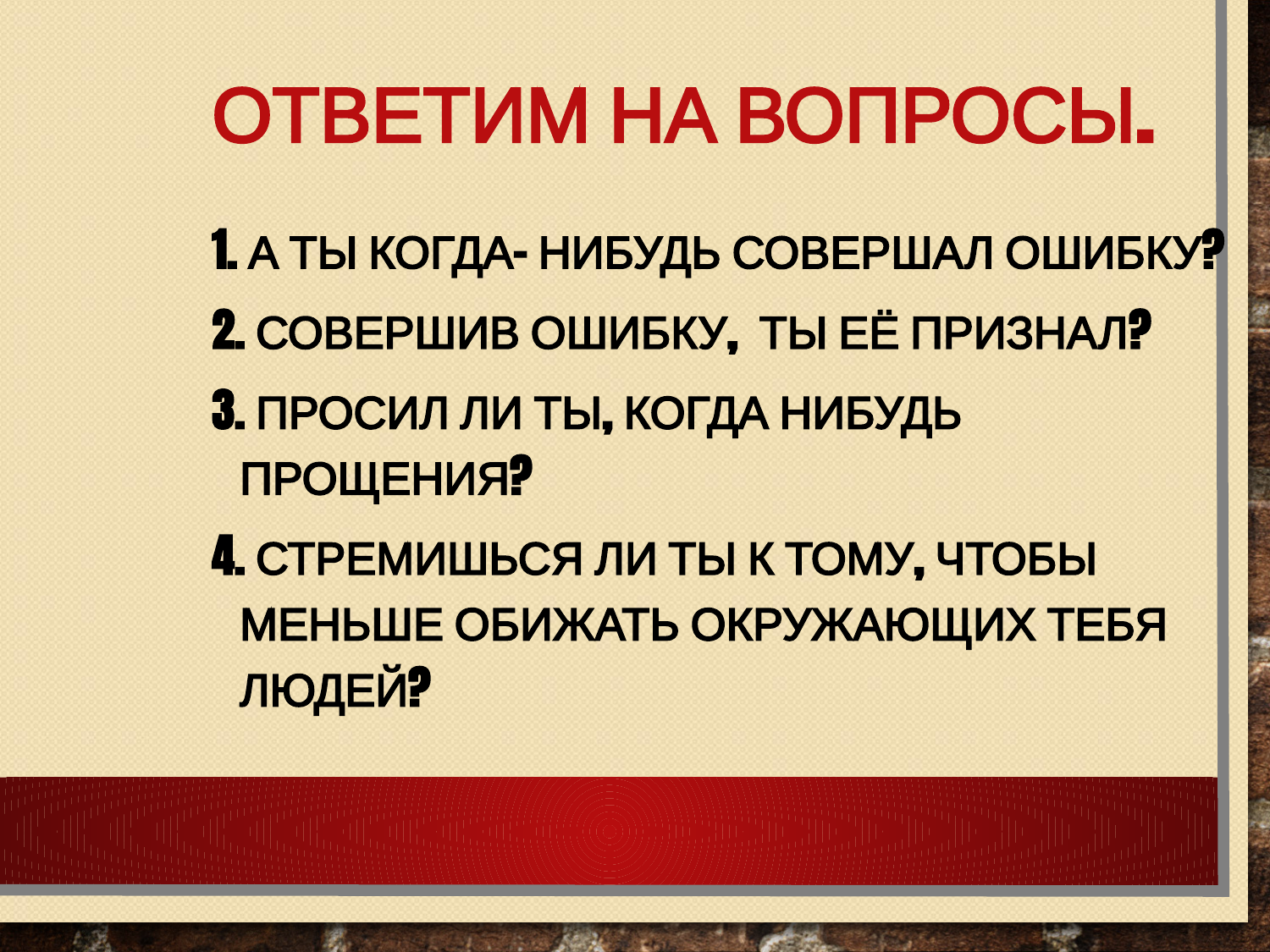

# Ответим на вопросы.
1. А ты когда- нибудь совершал ошибку?
2. Совершив ошибку,  ты её признал?
3. Просил ли ты, когда нибудь прощения?
4. Стремишься ли ты к тому, чтобы меньше обижать окружающих тебя людей?